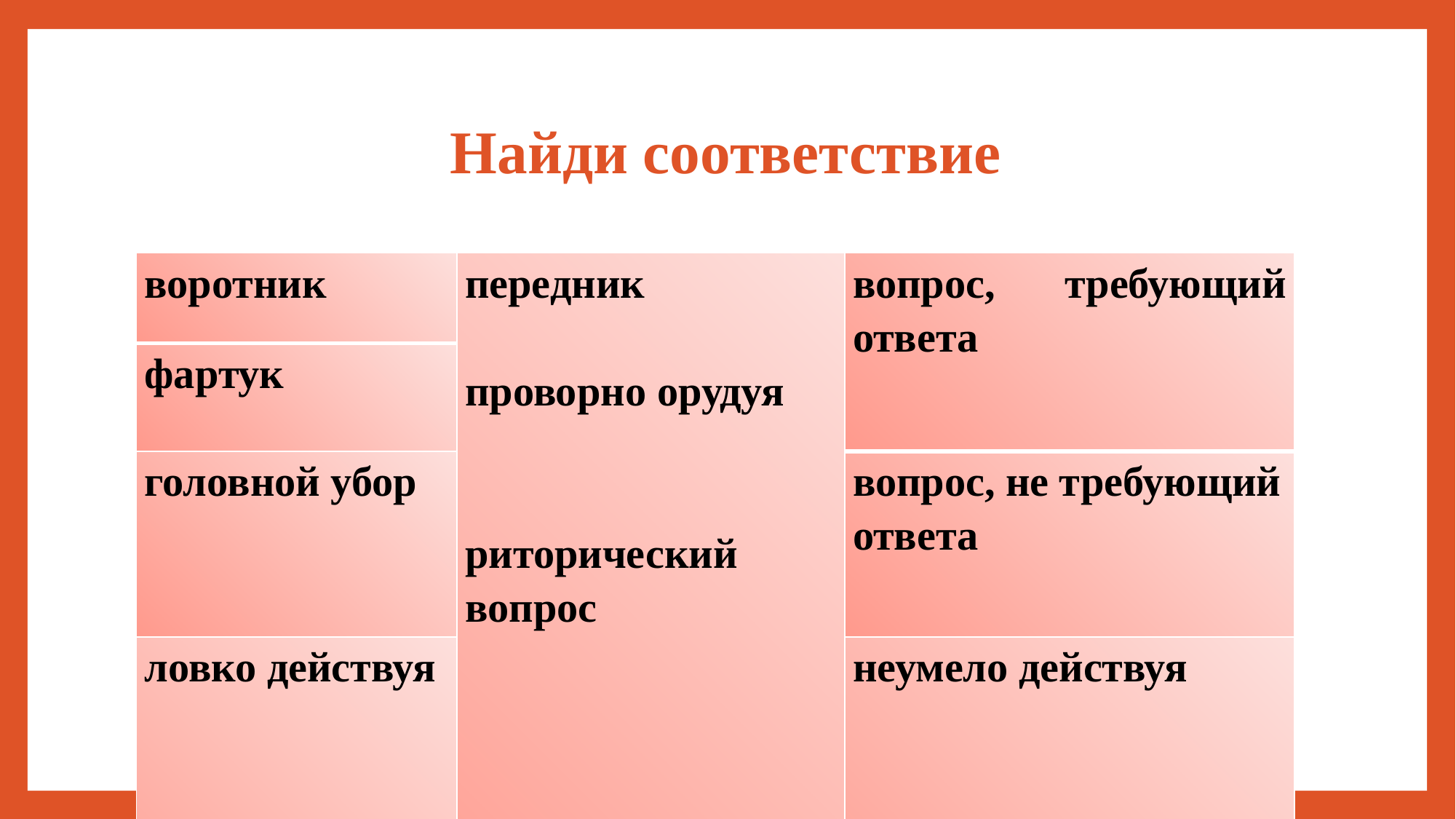

# Найди соответствие
| воротник | передник проворно орудуя риторический вопрос | вопрос, требующий ответа |
| --- | --- | --- |
| фартук |  |  |
| головной убор |  | вопрос, не требующий ответа |
| ловко действуя |  | неумело действуя |